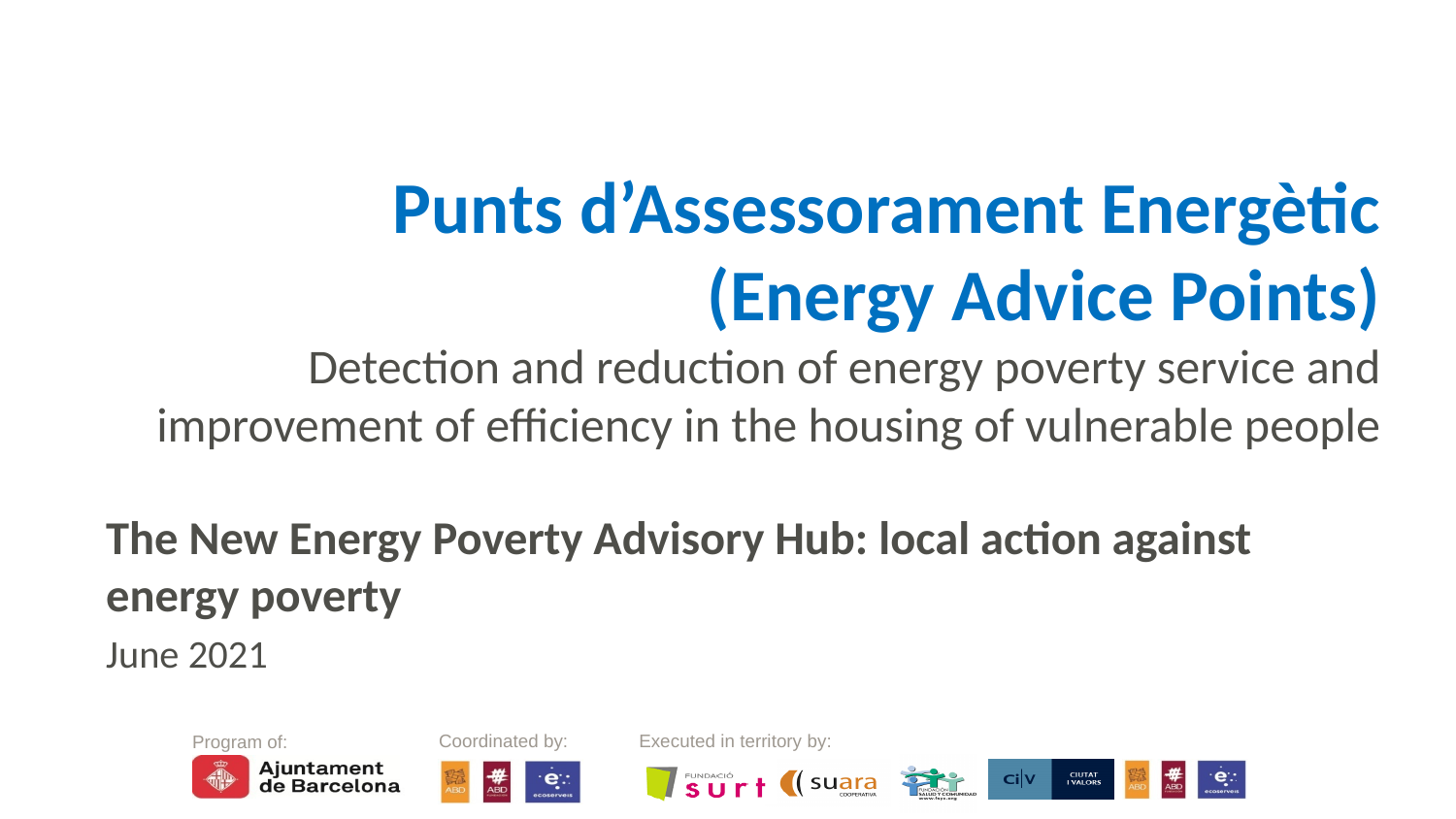

Punts d’Assessorament Energètic
(Energy Advice Points)
Detection and reduction of energy poverty service and improvement of efficiency in the housing of vulnerable people
The New Energy Poverty Advisory Hub: local action against energy poverty
June 2021